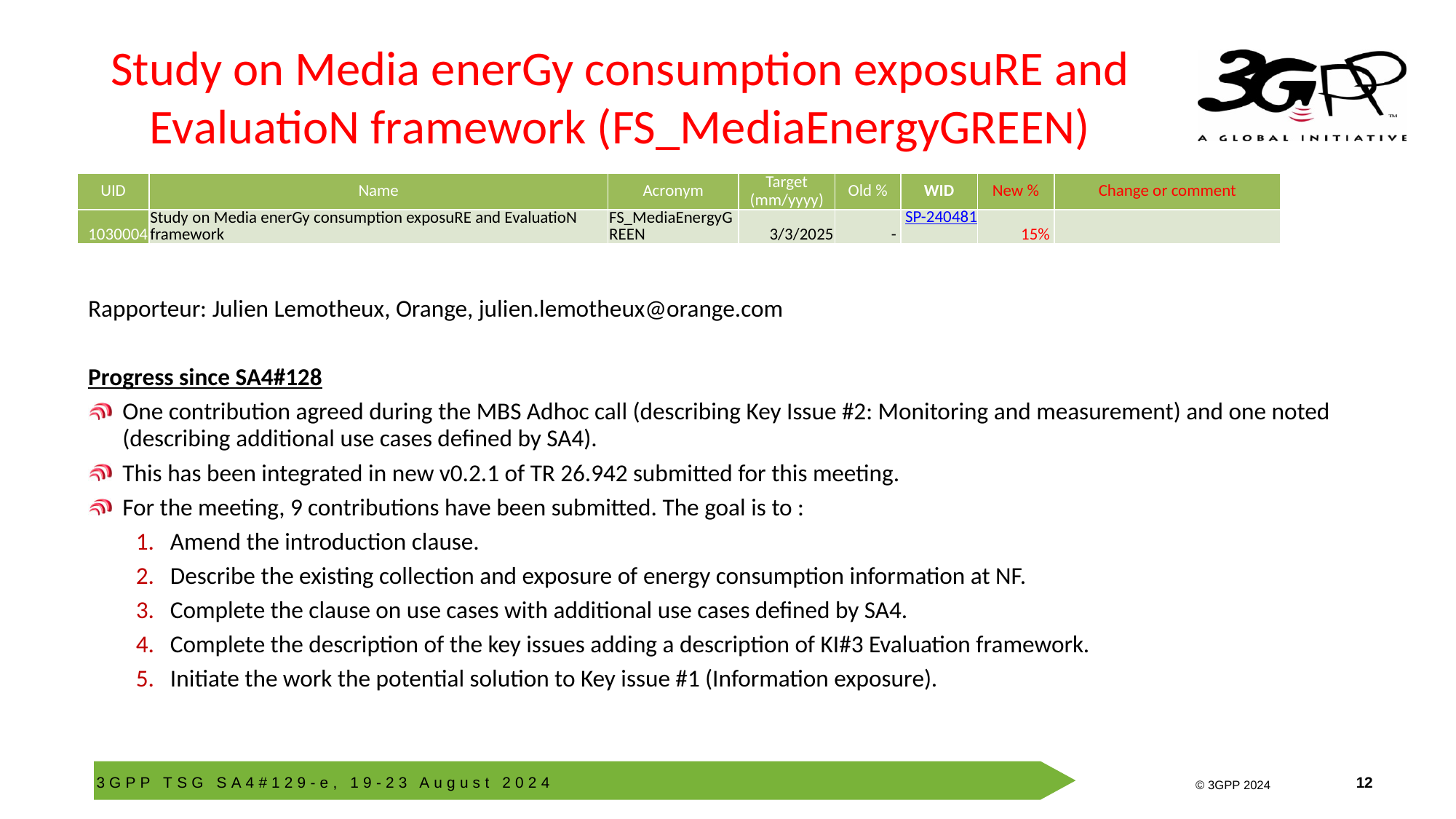

# Study on Media enerGy consumption exposuRE and EvaluatioN framework (FS_MediaEnergyGREEN)
| UID | Name | Acronym | Target (mm/yyyy) | Old % | WID | New % | Change or comment |
| --- | --- | --- | --- | --- | --- | --- | --- |
| 1030004 | Study on Media enerGy consumption exposuRE and EvaluatioN framework | FS\_MediaEnergyGREEN | 3/3/2025 | - | SP-240481 | 15% |  |
Rapporteur: Julien Lemotheux, Orange, julien.lemotheux@orange.com

Progress since SA4#128
One contribution agreed during the MBS Adhoc call (describing Key Issue #2: Monitoring and measurement) and one noted (describing additional use cases defined by SA4).
This has been integrated in new v0.2.1 of TR 26.942 submitted for this meeting.
For the meeting, 9 contributions have been submitted. The goal is to :
Amend the introduction clause.
Describe the existing collection and exposure of energy consumption information at NF.
Complete the clause on use cases with additional use cases defined by SA4.
Complete the description of the key issues adding a description of KI#3 Evaluation framework.
Initiate the work the potential solution to Key issue #1 (Information exposure).